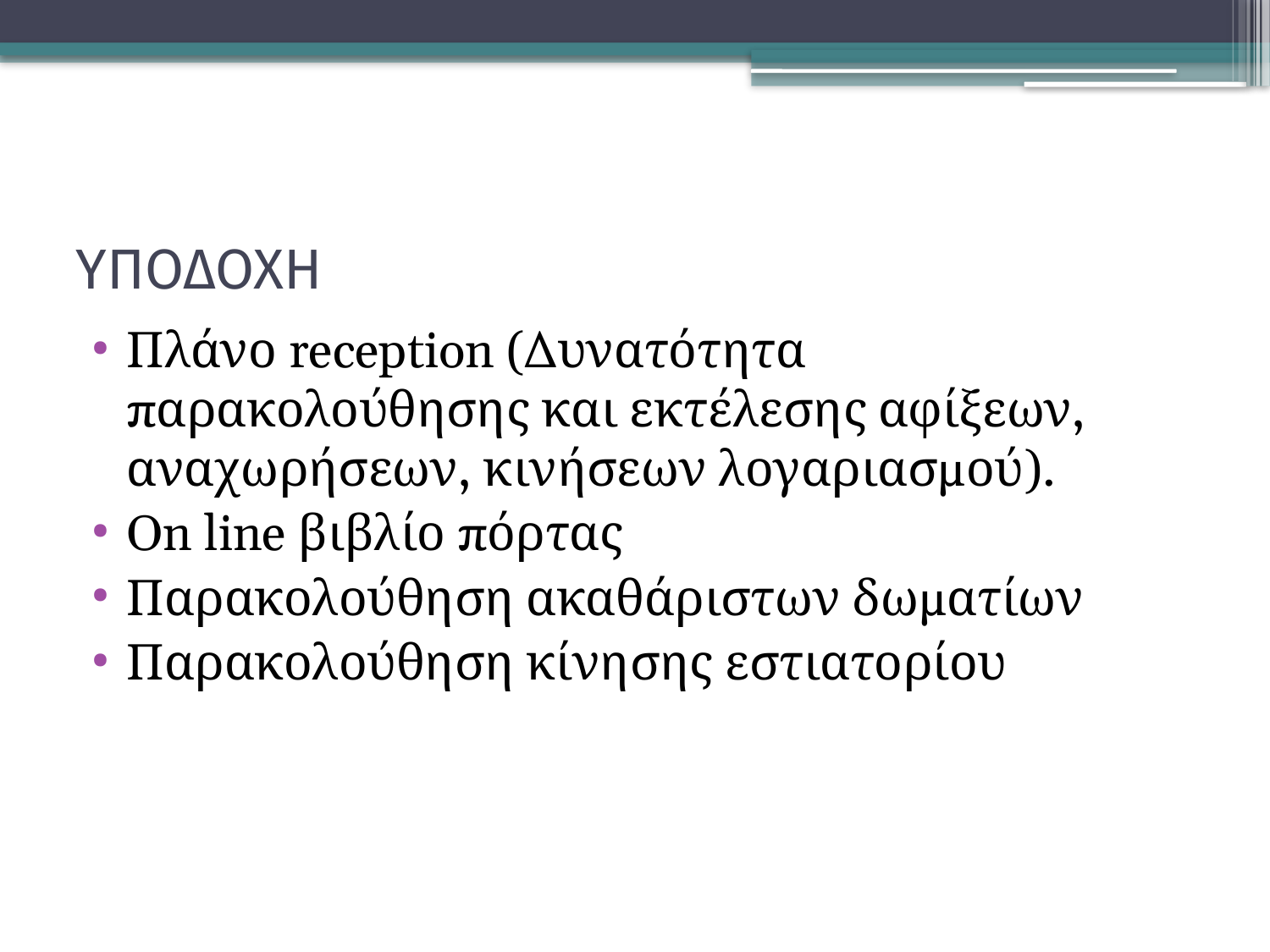

# ΥΠΟΔΟΧΗ
Πλάνο reception (Δυνατότητα παρακολούθησης και εκτέλεσης αφίξεων, αναχωρήσεων, κινήσεων λογαριασμού).
On line βιβλίο πόρτας
Παρακολούθηση ακαθάριστων δωματίων
Παρακολούθηση κίνησης εστιατορίου